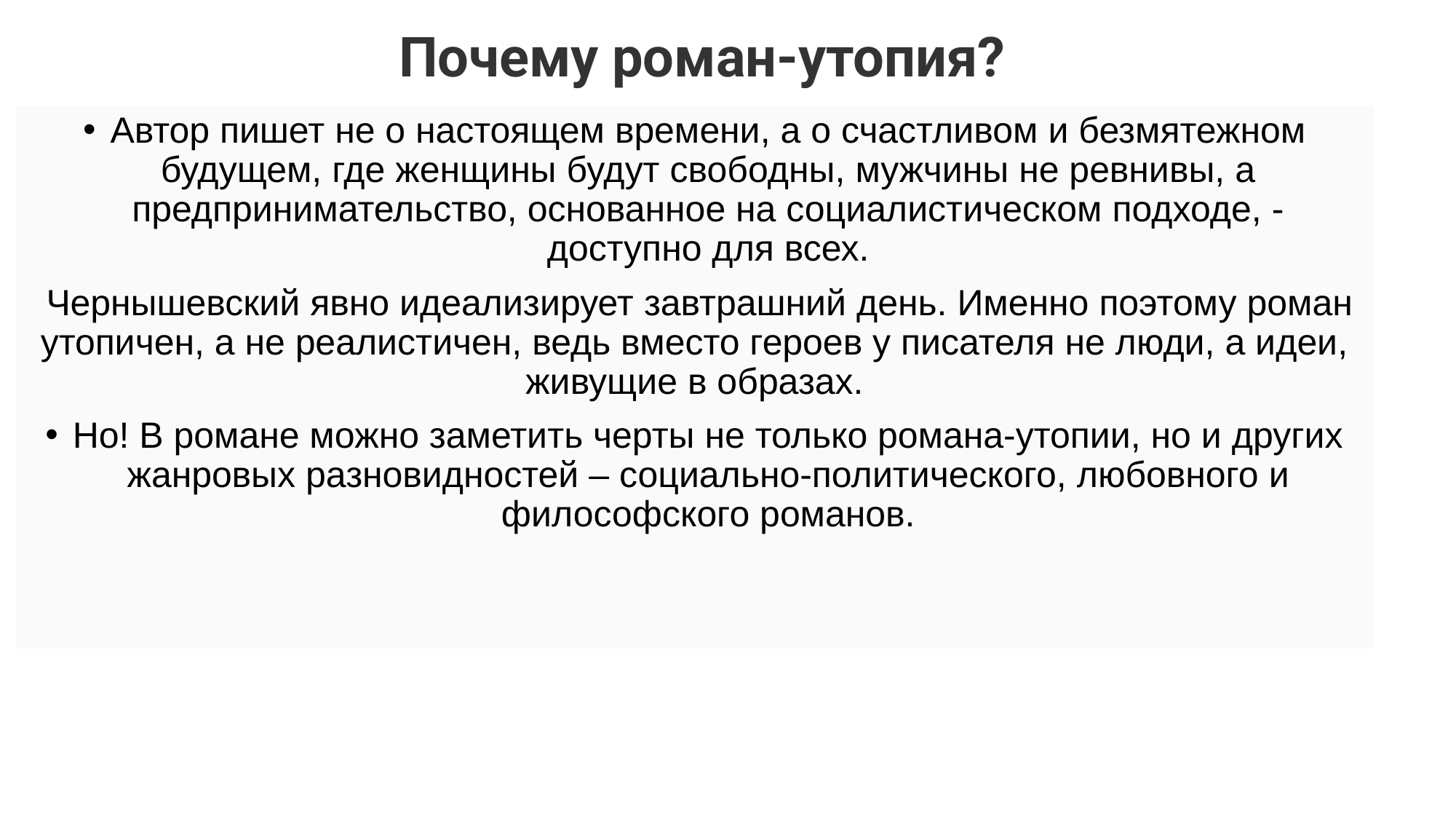

# Почему роман-утопия?
Автор пишет не о настоящем времени, а о счастливом и безмятежном будущем, где женщины будут свободны, мужчины не ревнивы, а предпринимательство, основанное на социалистическом подходе, - доступно для всех.
 Чернышевский явно идеализирует завтрашний день. Именно поэтому роман утопичен, а не реалистичен, ведь вместо героев у писателя не люди, а идеи, живущие в образах.
Но! В романе можно заметить черты не только романа-утопии, но и других жанровых разновидностей – социально-политического, любовного и философского романов.